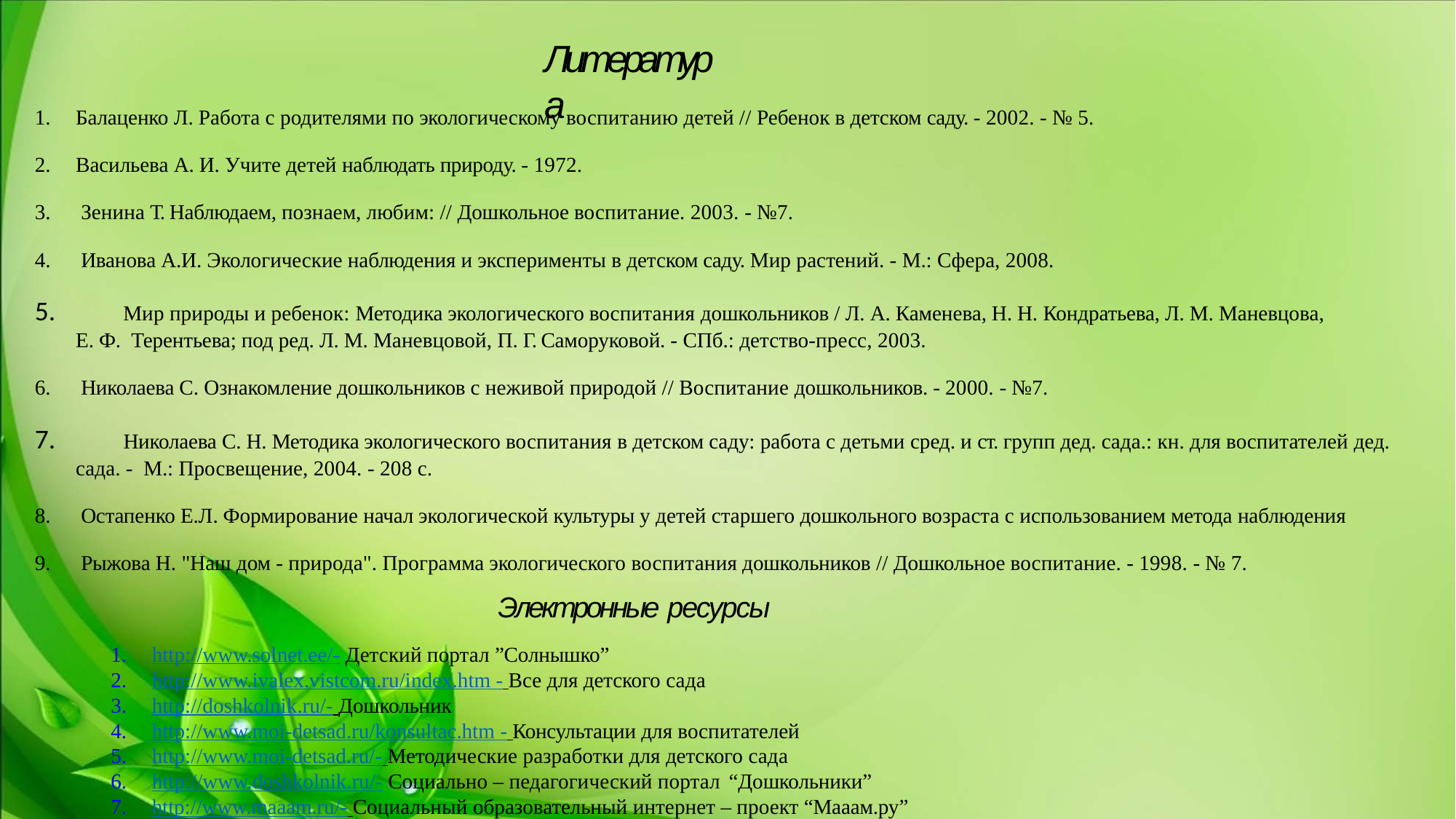

# Литература
Балаценко Л. Работа с родителями по экологическому воспитанию детей // Ребенок в детском саду. - 2002. - № 5.

Васильева А. И. Учите детей наблюдать природу. - 1972.

Зенина Т. Наблюдаем, познаем, любим: // Дошкольное воспитание. 2003. - №7.

Иванова А.И. Экологические наблюдения и эксперименты в детском саду. Мир растений. - М.: Сфера, 2008.

	Мир природы и ребенок: Методика экологического воспитания дошкольников / Л. А. Каменева, Н. Н. Кондратьева, Л. М. Маневцова, Е. Ф.  Терентьева; под ред. Л. М. Маневцовой, П. Г. Саморуковой. - СПб.: детство-пресс, 2003.

Николаева С. Ознакомление дошкольников с неживой природой // Воспитание дошкольников. - 2000. - №7.

	Николаева С. Н. Методика экологического воспитания в детском саду: работа с детьми сред. и ст. групп дед. сада.: кн. для воспитателей дед. сада. -  М.: Просвещение, 2004. - 208 с.

Остапенко Е.Л. Формирование начал экологической культуры у детей старшего дошкольного возраста с использованием метода наблюдения

Рыжова Н. "Наш дом - природа". Программа экологического воспитания дошкольников // Дошкольное воспитание. - 1998. - № 7.
Электронные ресурсы
http://www.solnet.ee/- Детский портал ”Солнышко”
http://www.ivalex.vistcom.ru/index.htm - Все для детского сада
http://doshkolnik.ru/- Дошкольник
http://www.moi-detsad.ru/konsultac.htm - Консультации для воспитателей
http://www.moi-detsad.ru/- Методические разработки для детского сада
http://www.doshkolnik.ru/- Социально – педагогический портал “Дошкольники”
http://www.maaam.ru/- Социальный образовательный интернет – проект “Мааам.ру”